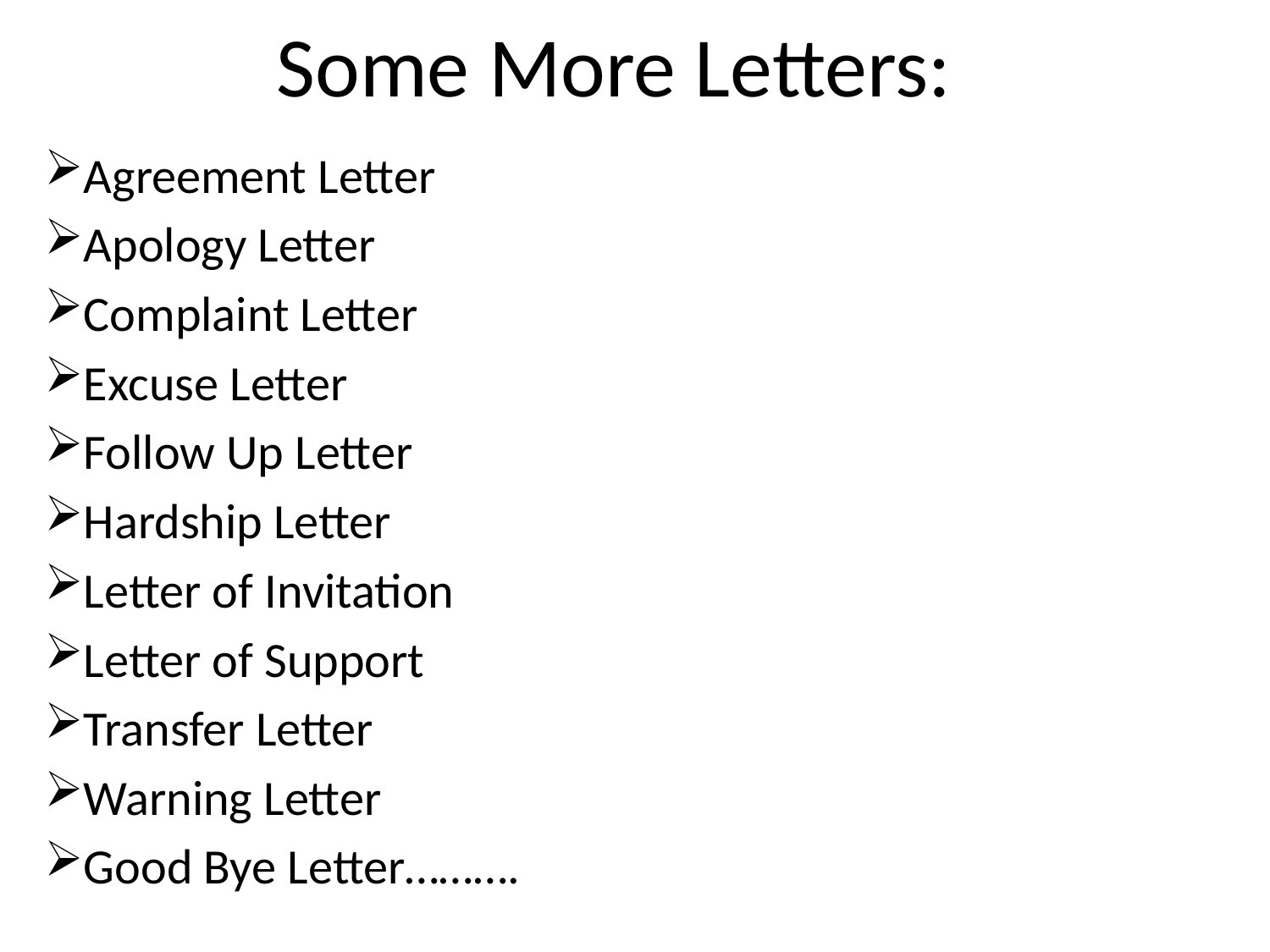

# Some More Letters:
Agreement Letter
Apology Letter
Complaint Letter
Excuse Letter
Follow Up Letter
Hardship Letter
Letter of Invitation
Letter of Support
Transfer Letter
Warning Letter
Good Bye Letter……….